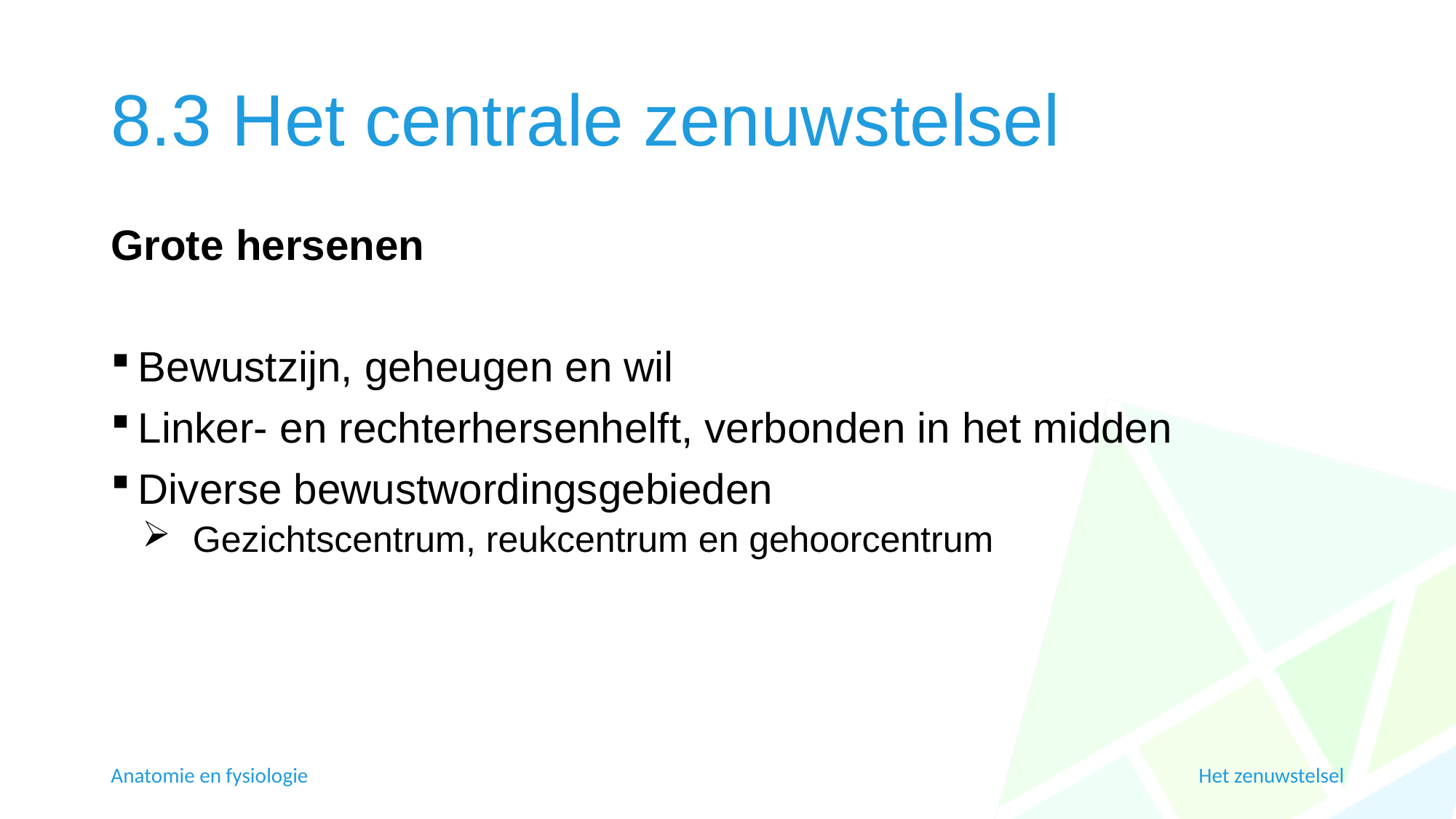

# 8.3 Het centrale zenuwstelsel
Grote hersenen

Bewustzijn, geheugen en wil
Linker- en rechterhersenhelft, verbonden in het midden
Diverse bewustwordingsgebieden
Gezichtscentrum, reukcentrum en gehoorcentrum
Anatomie en fysiologie
Het zenuwstelsel